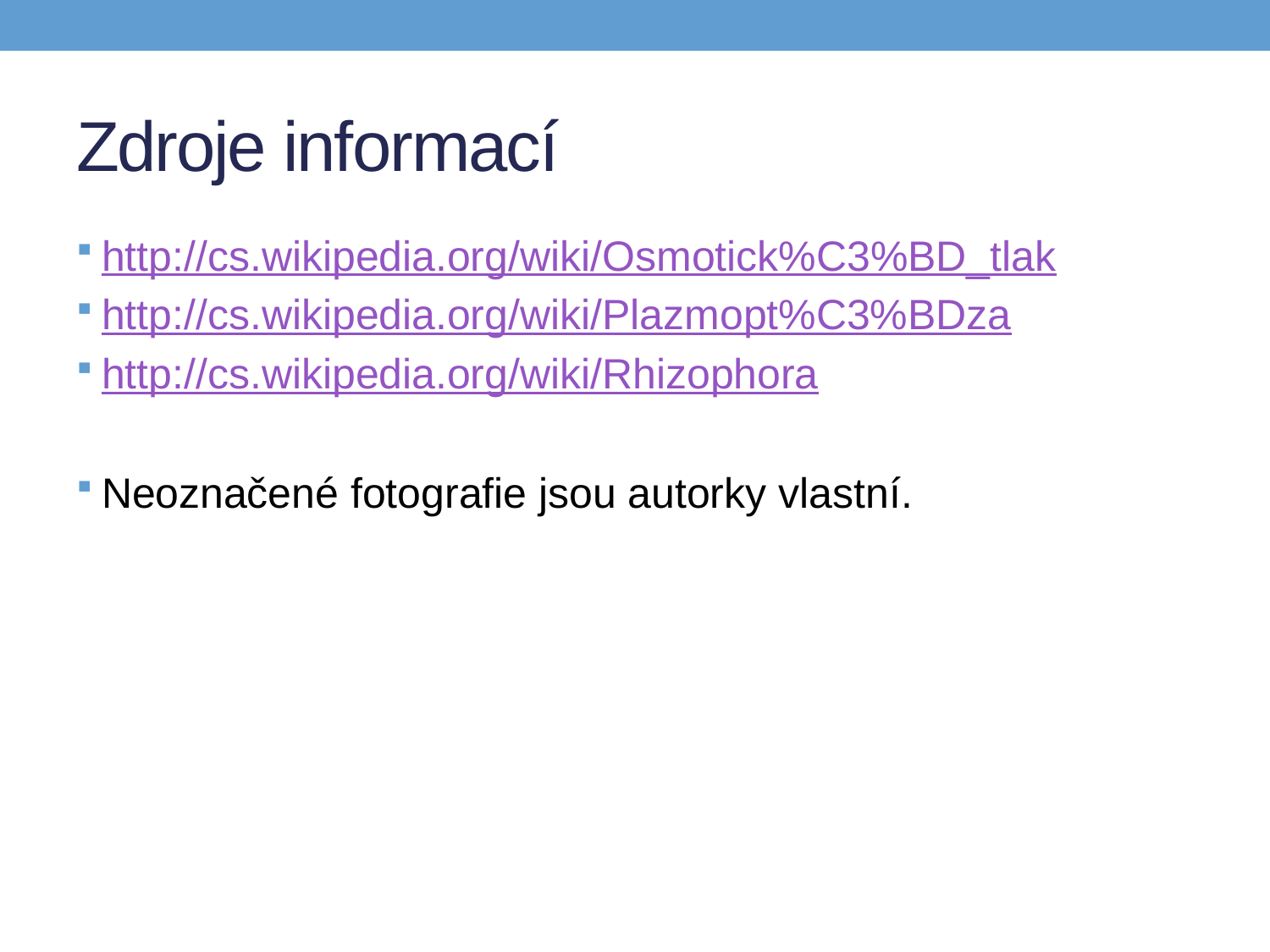

# Zdroje informací
http://cs.wikipedia.org/wiki/Osmotick%C3%BD_tlak
http://cs.wikipedia.org/wiki/Plazmopt%C3%BDza
http://cs.wikipedia.org/wiki/Rhizophora

Neoznačené fotografie jsou autorky vlastní.